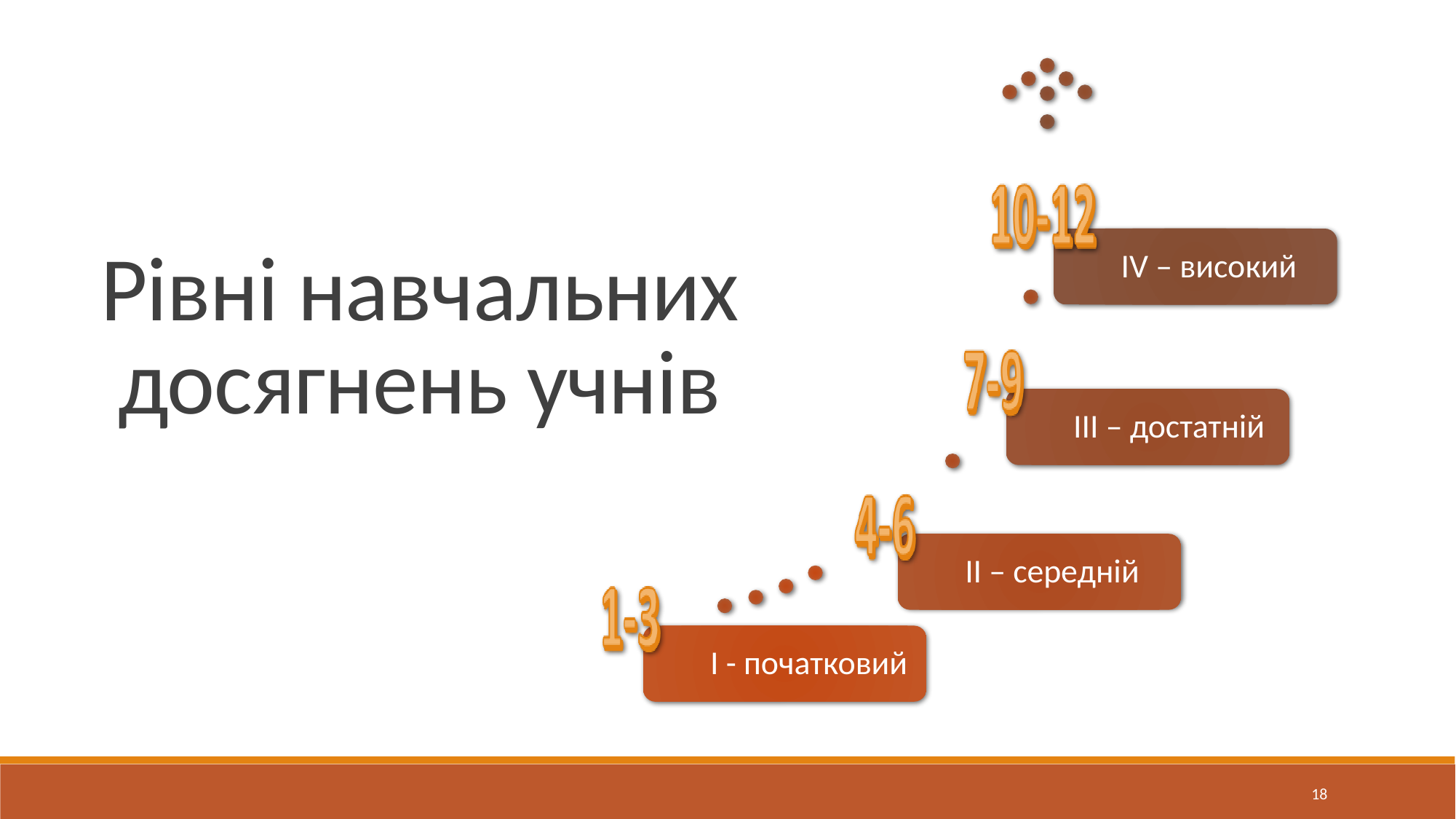

І - початковий
ІІ – середній
ІІІ – достатній
IV – високий
Рівні навчальних досягнень учнів
18